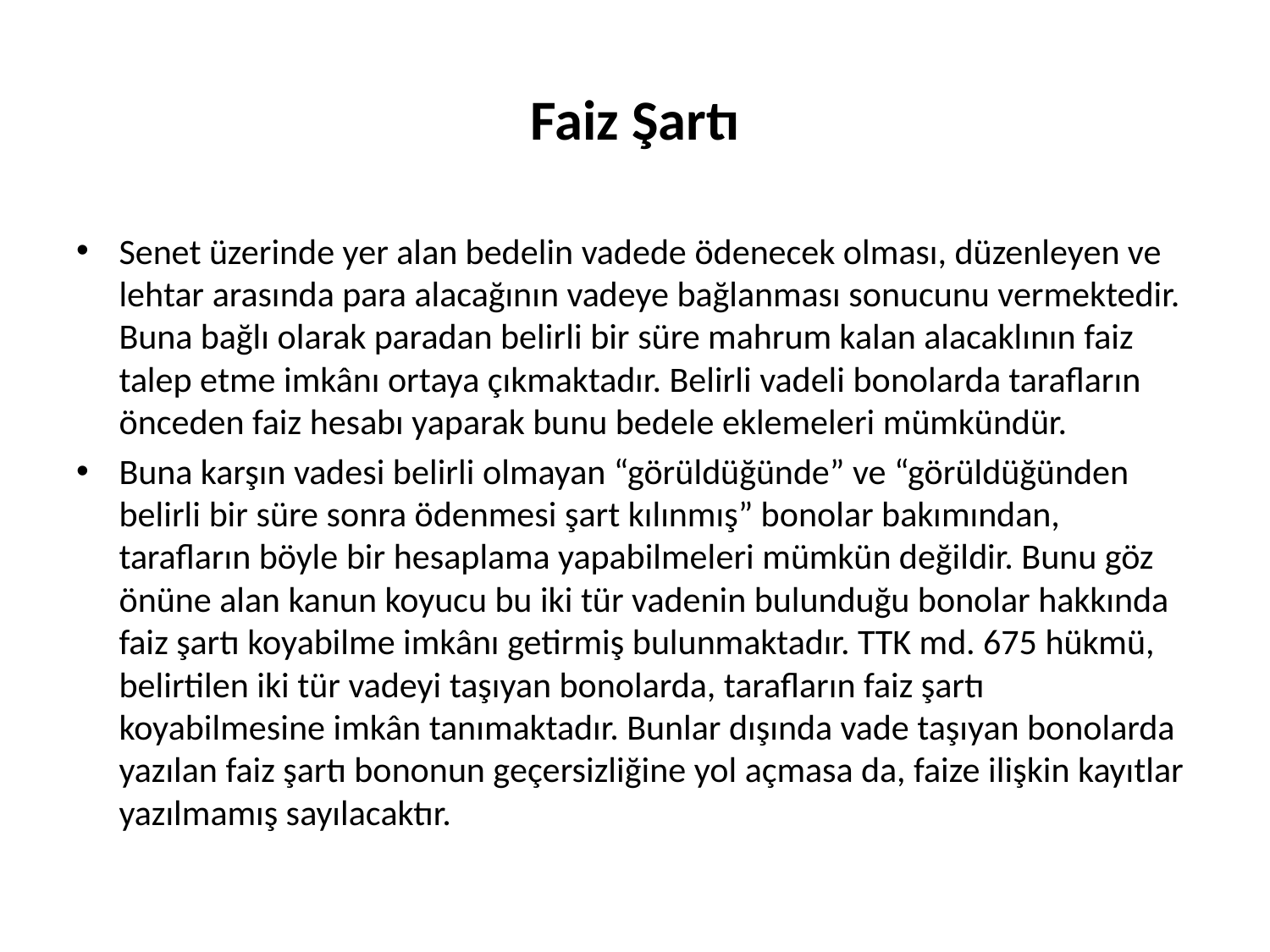

# Faiz Şartı
Senet üzerinde yer alan bedelin vadede ödenecek olması, düzenleyen ve lehtar arasında para alacağının vadeye bağlanması sonucunu vermektedir. Buna bağlı olarak paradan belirli bir süre mahrum kalan alacaklının faiz talep etme imkânı ortaya çıkmaktadır. Belirli vadeli bonolarda tarafların önceden faiz hesabı yaparak bunu bedele eklemeleri mümkündür.
Buna karşın vadesi belirli olmayan “görüldüğünde” ve “görüldüğünden belirli bir süre sonra ödenmesi şart kılınmış” bonolar bakımından, tarafların böyle bir hesaplama yapabilmeleri mümkün değildir. Bunu göz önüne alan kanun koyucu bu iki tür vadenin bulunduğu bonolar hakkında faiz şartı koyabilme imkânı getirmiş bulunmaktadır. TTK md. 675 hükmü, belirtilen iki tür vadeyi taşıyan bonolarda, tarafların faiz şartı koyabilmesine imkân tanımaktadır. Bunlar dışında vade taşıyan bonolarda yazılan faiz şartı bononun geçersizliğine yol açmasa da, faize ilişkin kayıtlar yazılmamış sayılacaktır.